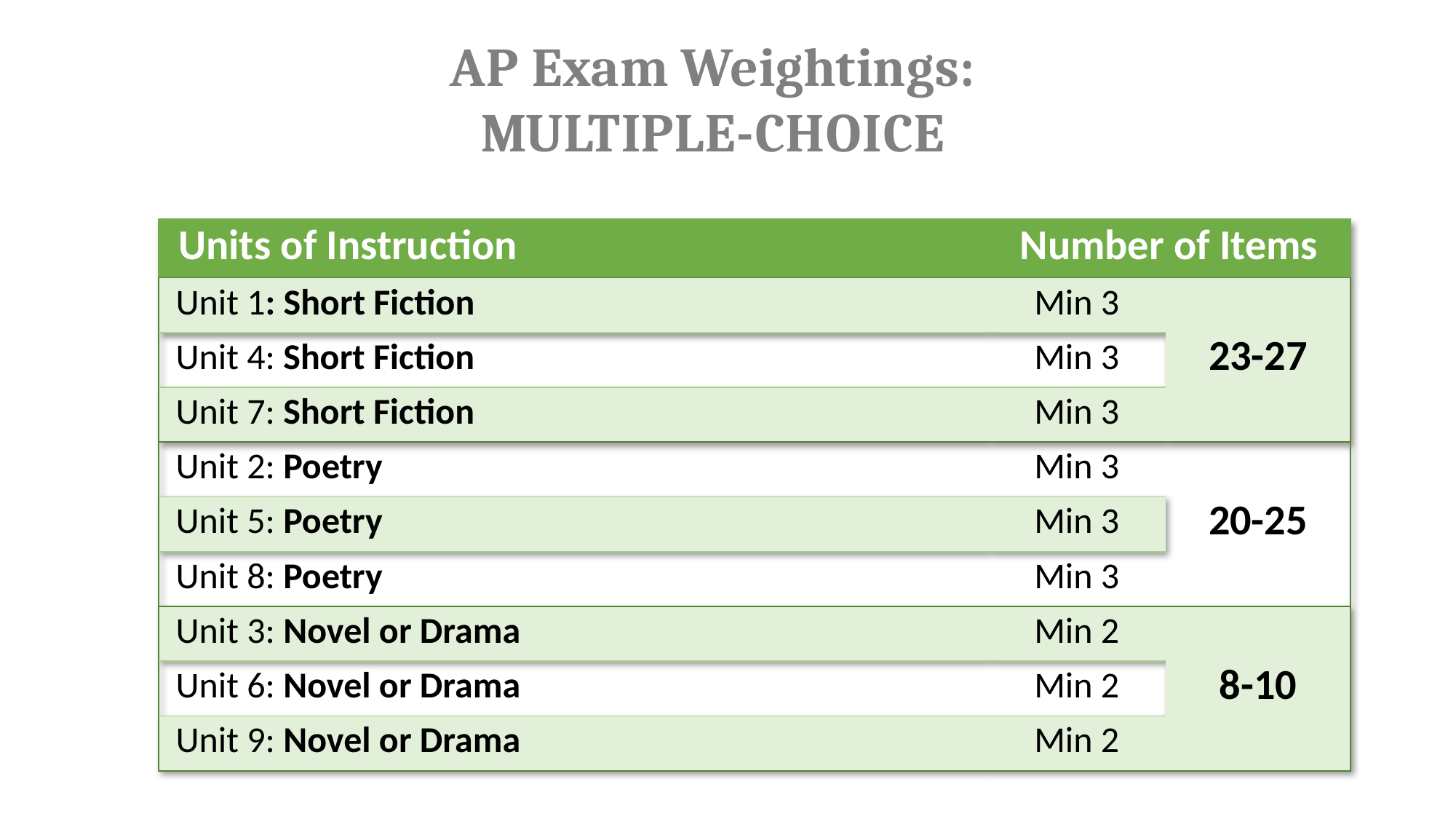

AP Exam Weightings:
MULTIPLE-CHOICE
| Units of Instruction | Number of Items |  |
| --- | --- | --- |
| Unit 1: Short Fiction | Min 3 | 23-27 |
| Unit 4: Short Fiction | Min 3 |  |
| Unit 7: Short Fiction | Min 3 |  |
| Unit 2: Poetry | Min 3 | 20-25 |
| Unit 5: Poetry | Min 3 |  |
| Unit 8: Poetry | Min 3 |  |
| Unit 3: Novel or Drama | Min 2 | 8-10 |
| Unit 6: Novel or Drama | Min 2 |  |
| Unit 9: Novel or Drama | Min 2 |  |